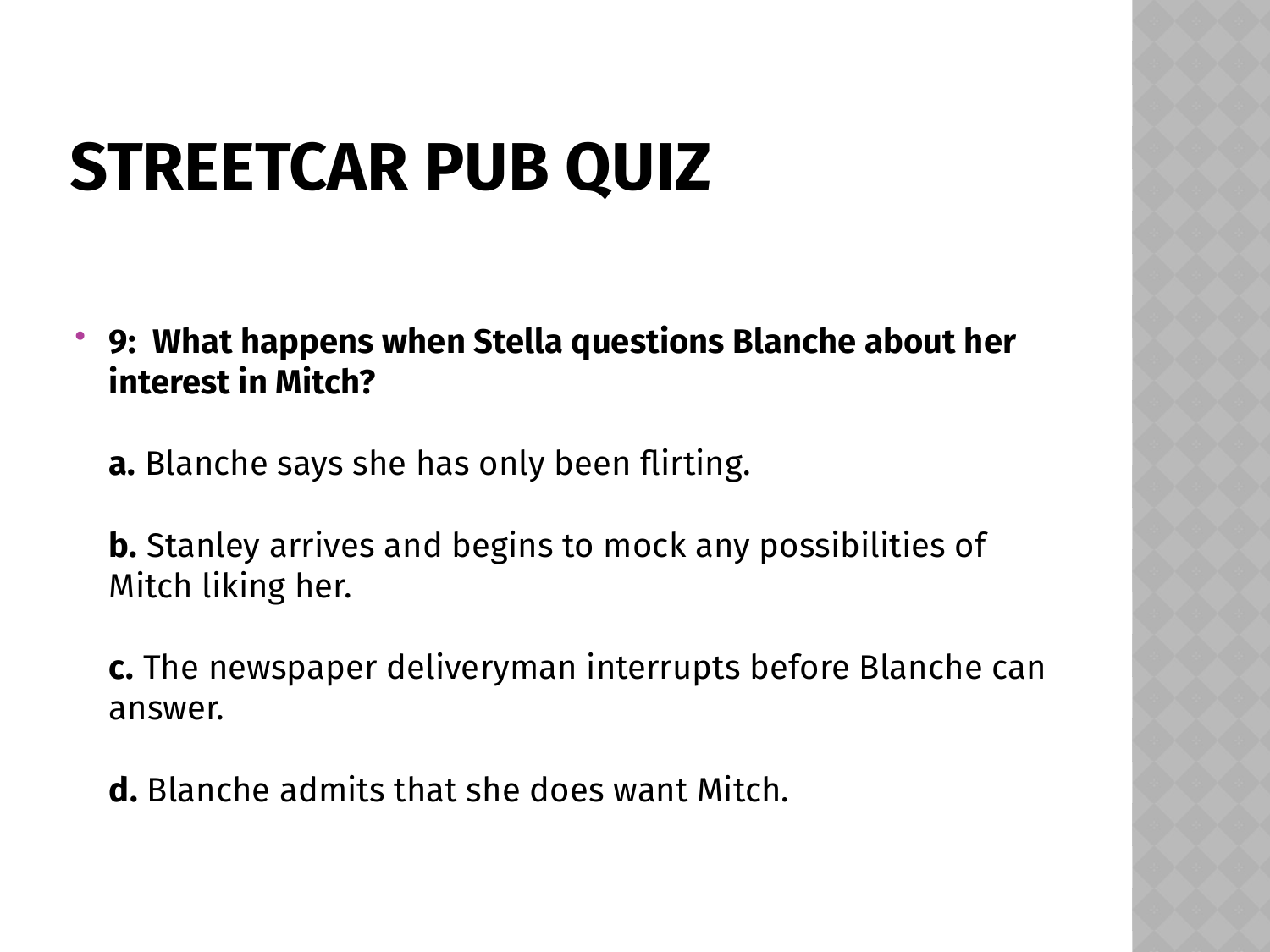

# Streetcar pub quiz

9:  What happens when Stella questions Blanche about her interest in Mitch?
a. Blanche says she has only been flirting.
b. Stanley arrives and begins to mock any possibilities of Mitch liking her.
c. The newspaper deliveryman interrupts before Blanche can answer.
d. Blanche admits that she does want Mitch.